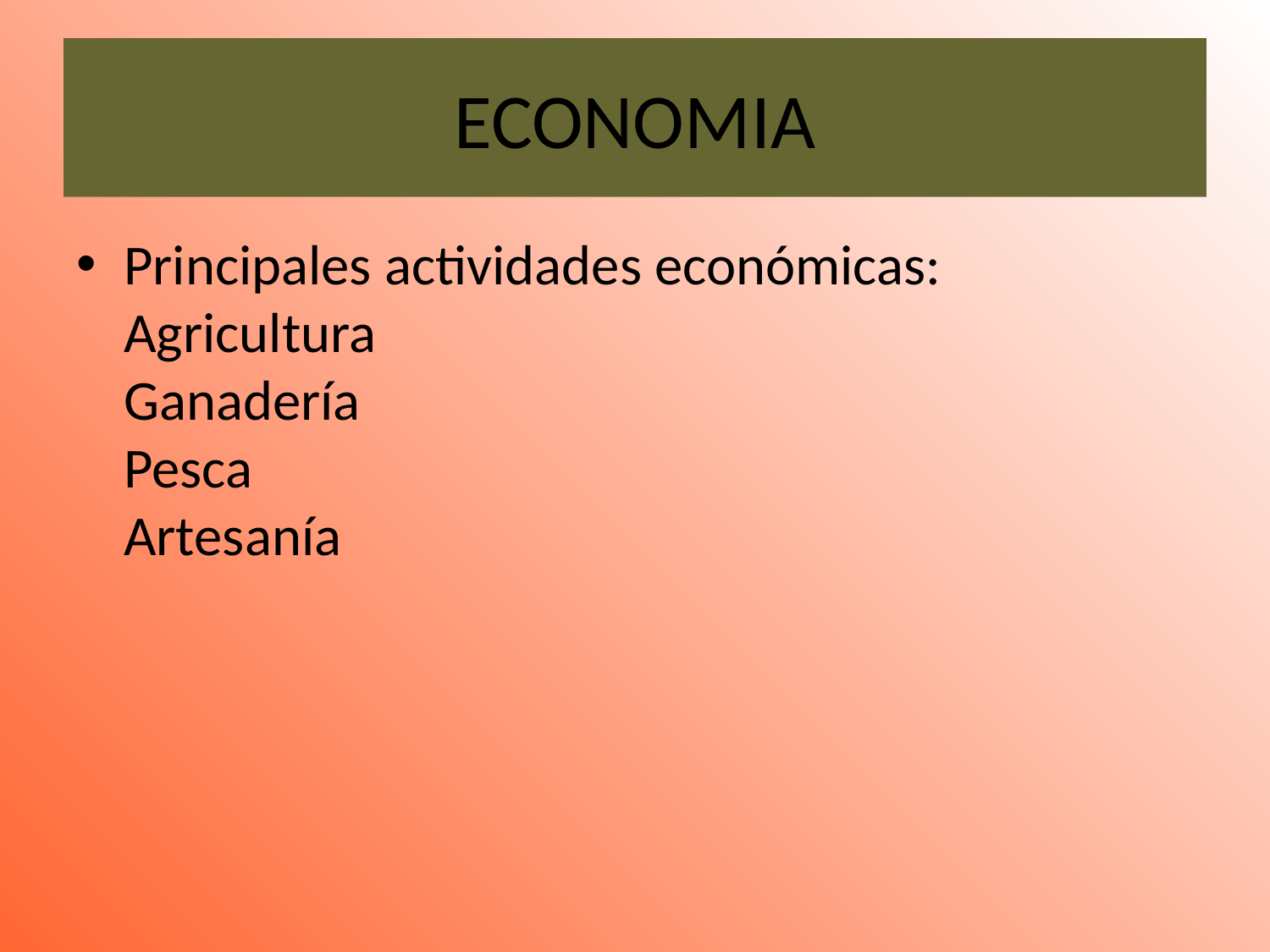

# ECONOMIA
Principales actividades económicas:
Agricultura
Ganadería
Pesca
Artesanía